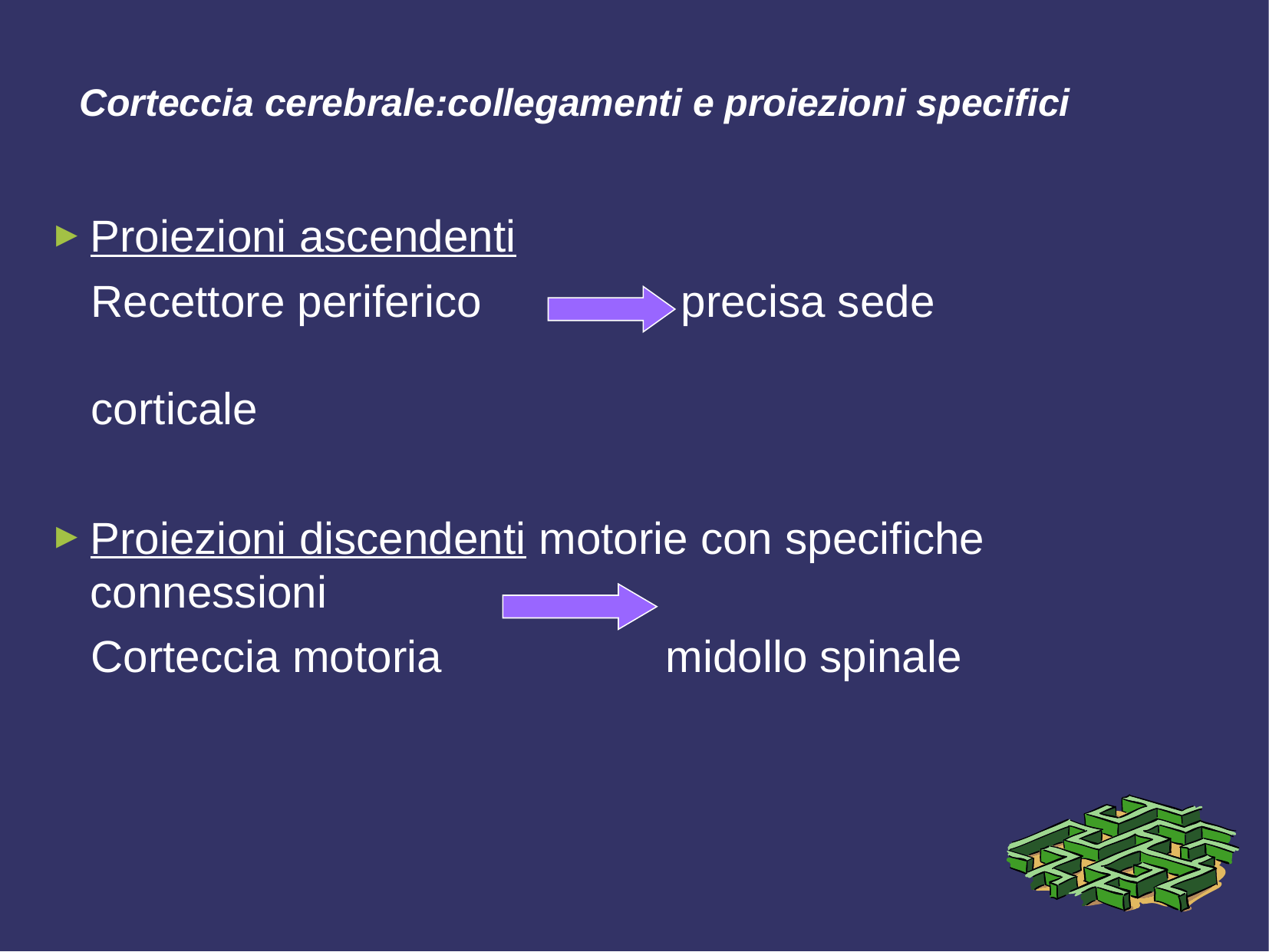

# Corteccia cerebrale:collegamenti e proiezioni specifici
Proiezioni ascendenti
	Recettore periferico                precisa sede  							                          corticale

Proiezioni discendenti motorie con specifiche connessioni
 	Corteccia motoria                  midollo spinale